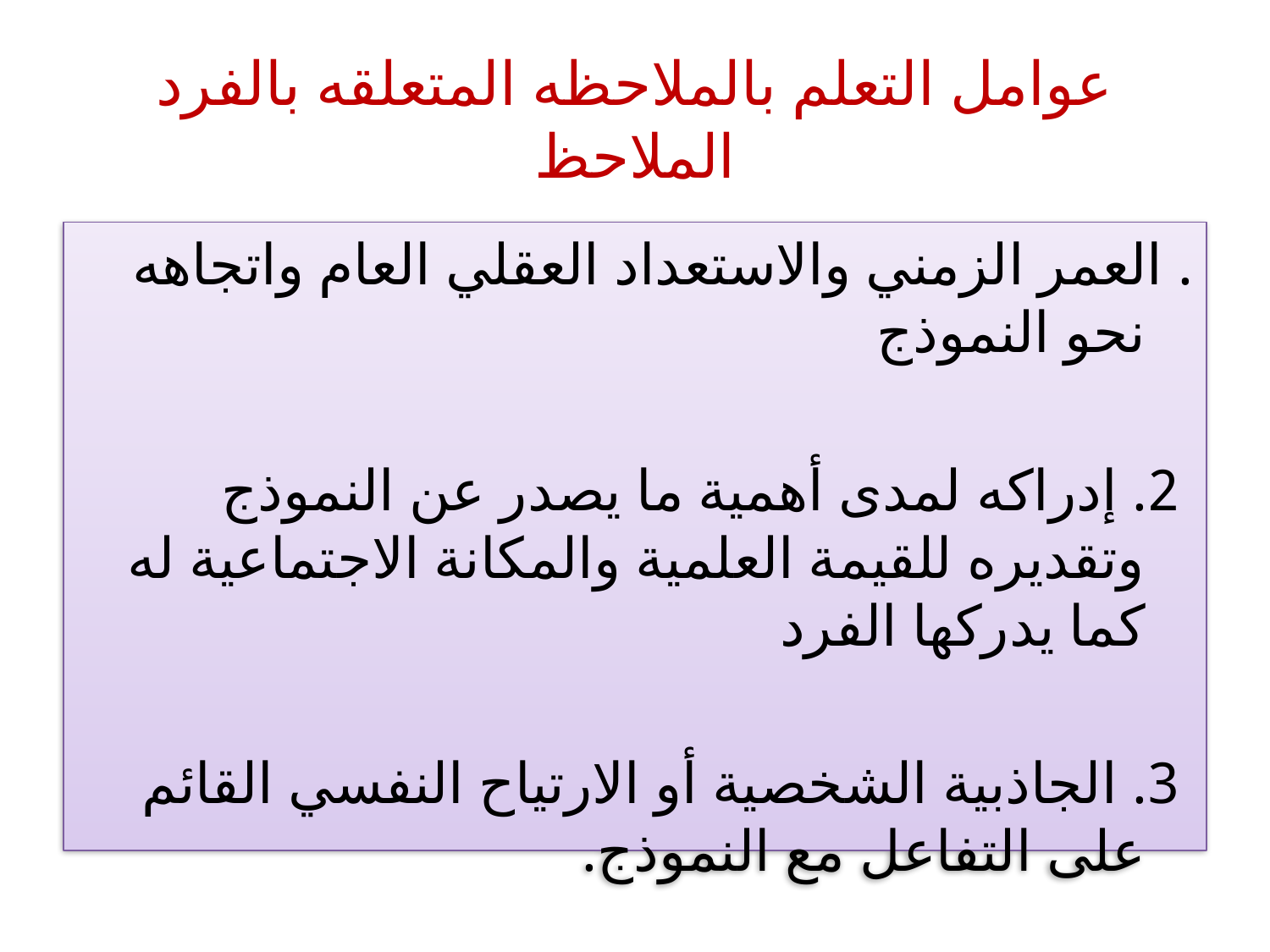

# عوامل التعلم بالملاحظه المتعلقه بالفرد الملاحظ
. العمر الزمني والاستعداد العقلي العام واتجاهه نحو النموذج

 2. إدراكه لمدى أهمية ما يصدر عن النموذج وتقديره للقيمة العلمية والمكانة الاجتماعية له كما يدركها الفرد

 3. الجاذبية الشخصية أو الارتياح النفسي القائم على التفاعل مع النموذج.